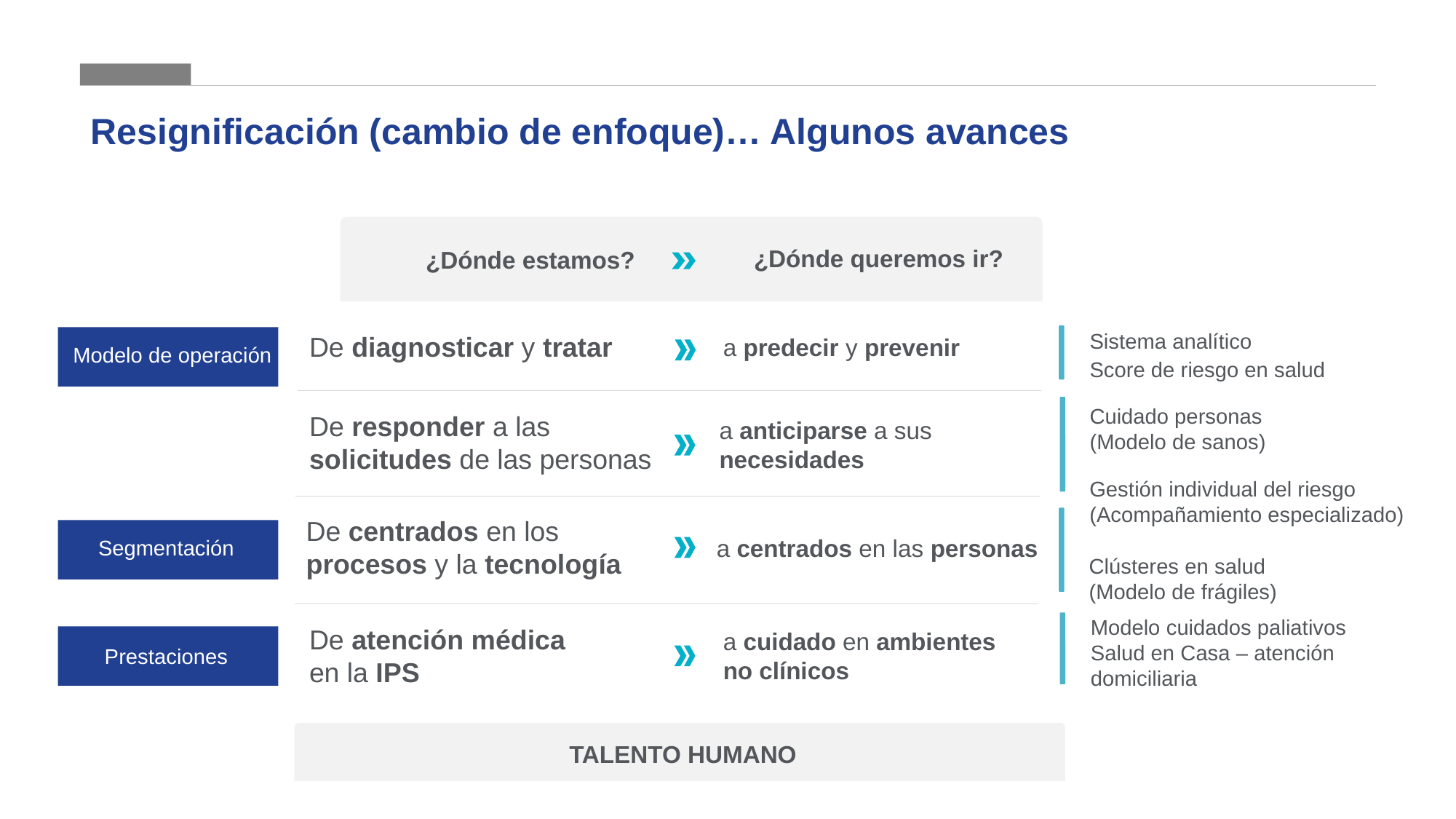

Resignificación (cambio de enfoque)… Algunos avances

¿Dónde queremos ir?
¿Dónde estamos?

Sistema analítico
De diagnosticar y tratar

a predecir y prevenir

Modelo de operación

Score de riesgo en salud

Cuidado personas
(Modelo de sanos)
De responder a las solicitudes de las personas
a anticiparse a sus
necesidades

Gestión individual del riesgo
(Acompañamiento especializado)

De centrados en los procesos y la tecnología

a centrados en las personas
Segmentación

Clústeres en salud
(Modelo de frágiles)
Modelo cuidados paliativos
Salud en Casa – atención
domiciliaria

De atención médica en la IPS
a cuidado en ambientes no clínicos

Prestaciones

 TALENTO HUMANO